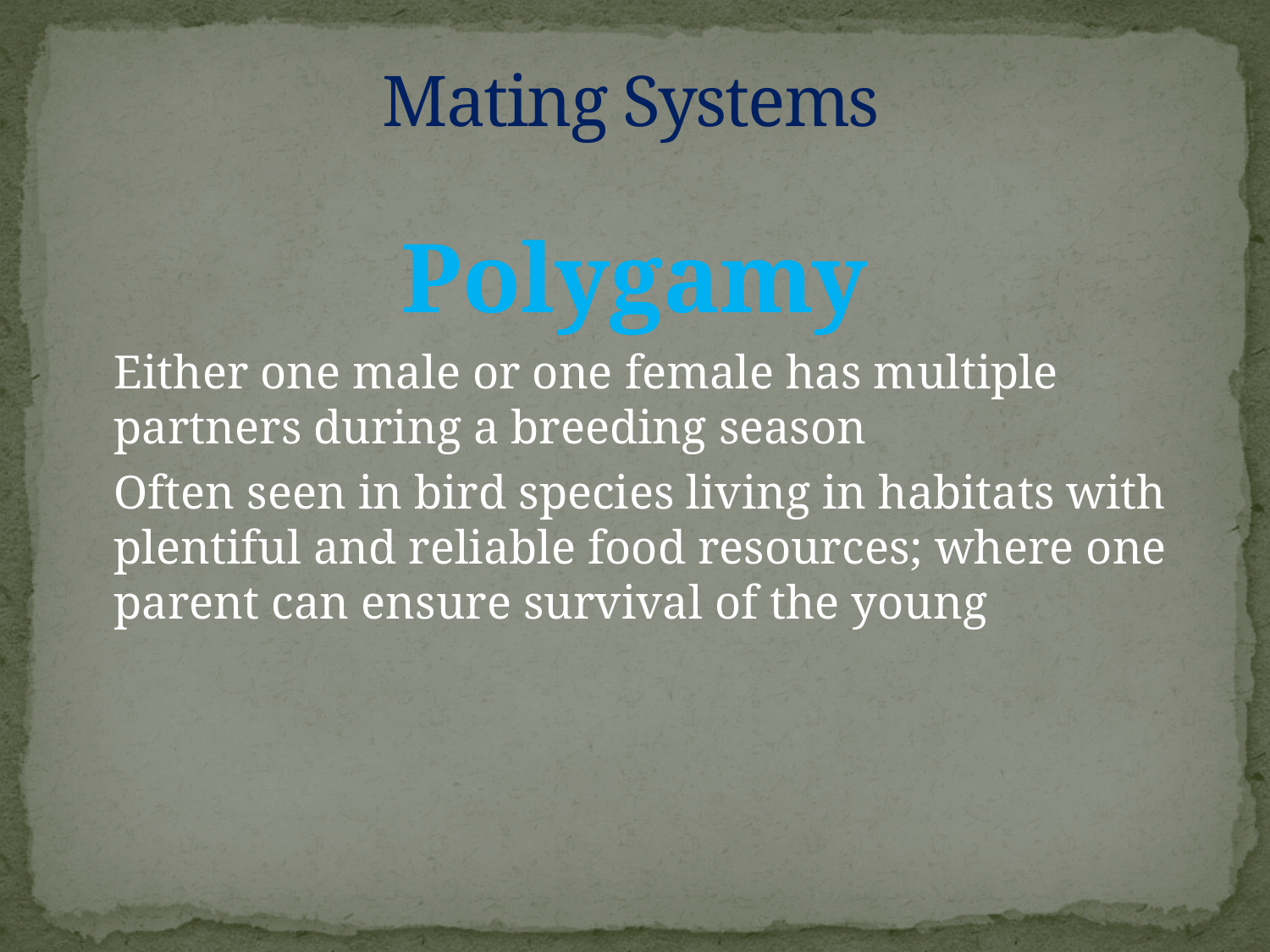

# Mating Systems
Polygamy
	Either one male or one female has multiple partners during a breeding season
	Often seen in bird species living in habitats with plentiful and reliable food resources; where one parent can ensure survival of the young